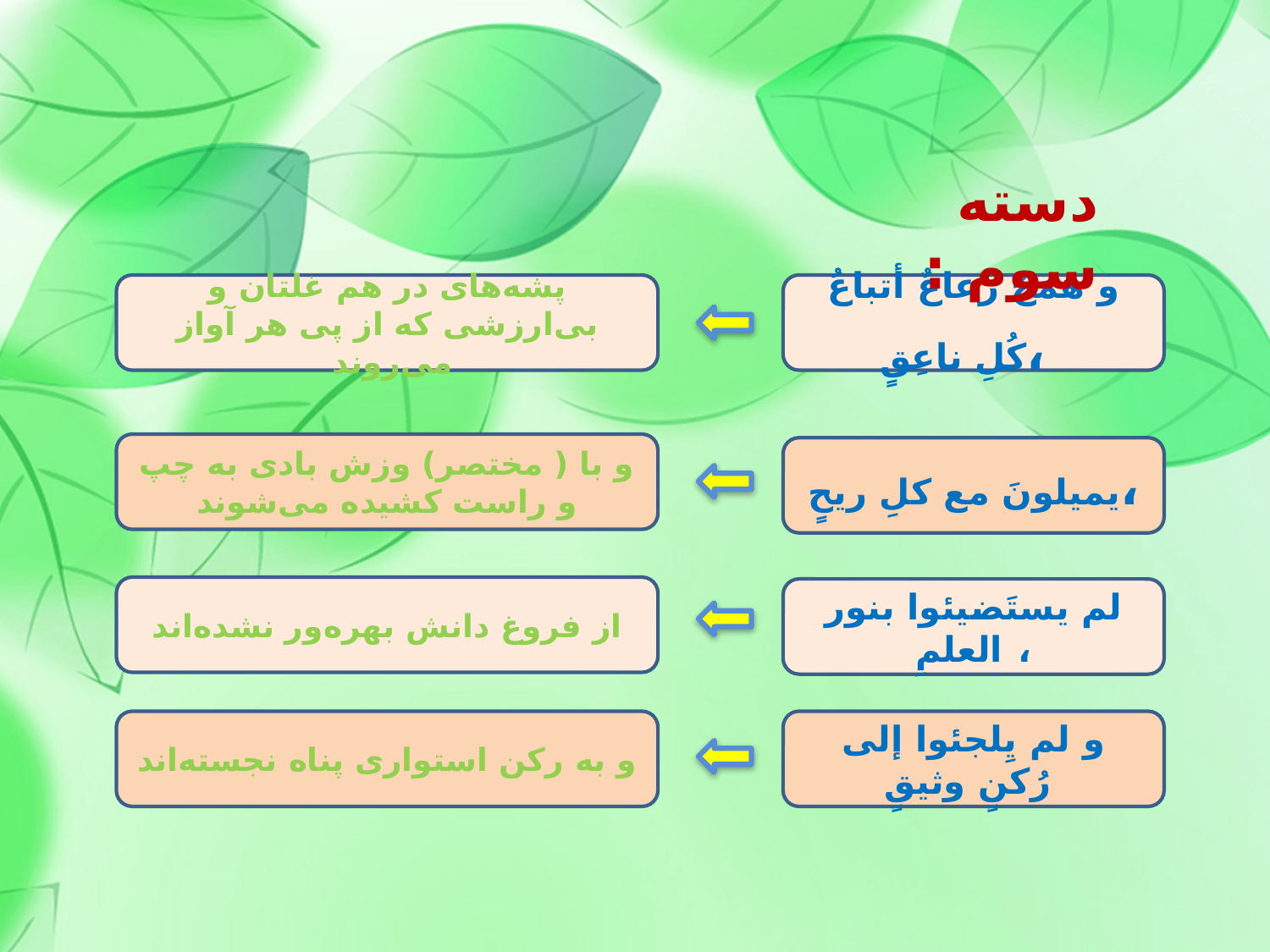

دسته سوم :

پشه‌های در هم غلتان و بی‌ارزشی که از پی هر آواز می‌روند
و هَمَجٌ رَعاعٌ أتباعُ کُلِ ناعِقٍ،

و با ( مختصر) وزش بادی به چپ و راست کشیده می‌شوند
یمیلونَ مع کلِ ریحٍ،

از فروغ دانش بهره‌ور نشده‌اند
لم یستَضیئوا بنور العلمِ ،

و به رکن استواری پناه نجسته‌اند
و لم یِلجئوا إلی رُکنٍ وثیقٍ